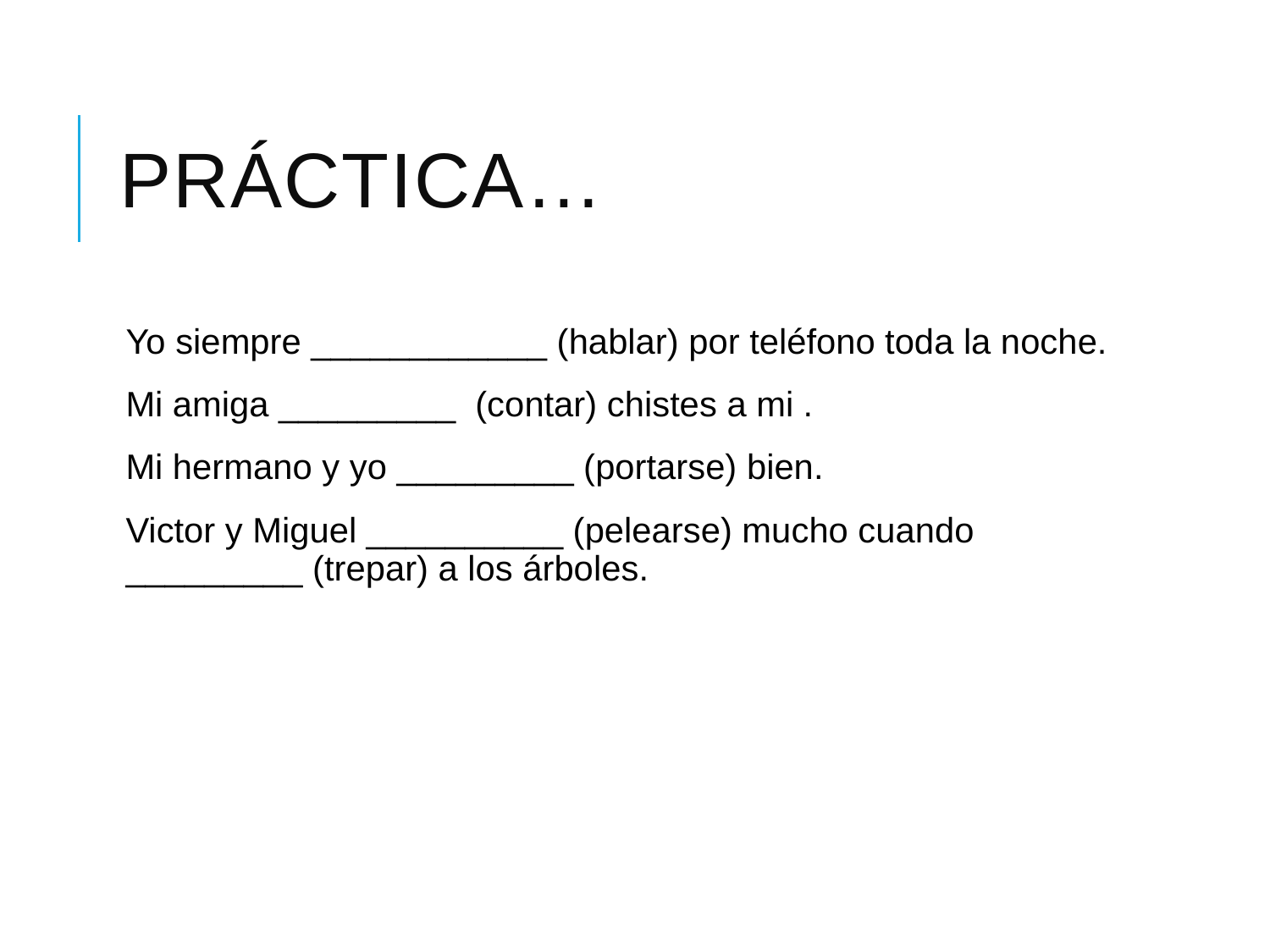

# Práctica…
Yo siempre ____________ (hablar) por teléfono toda la noche.
Mi amiga _________  (contar) chistes a mi .
Mi hermano y yo _________ (portarse) bien.
Victor y Miguel __________ (pelearse) mucho cuando  _________ (trepar) a los árboles.